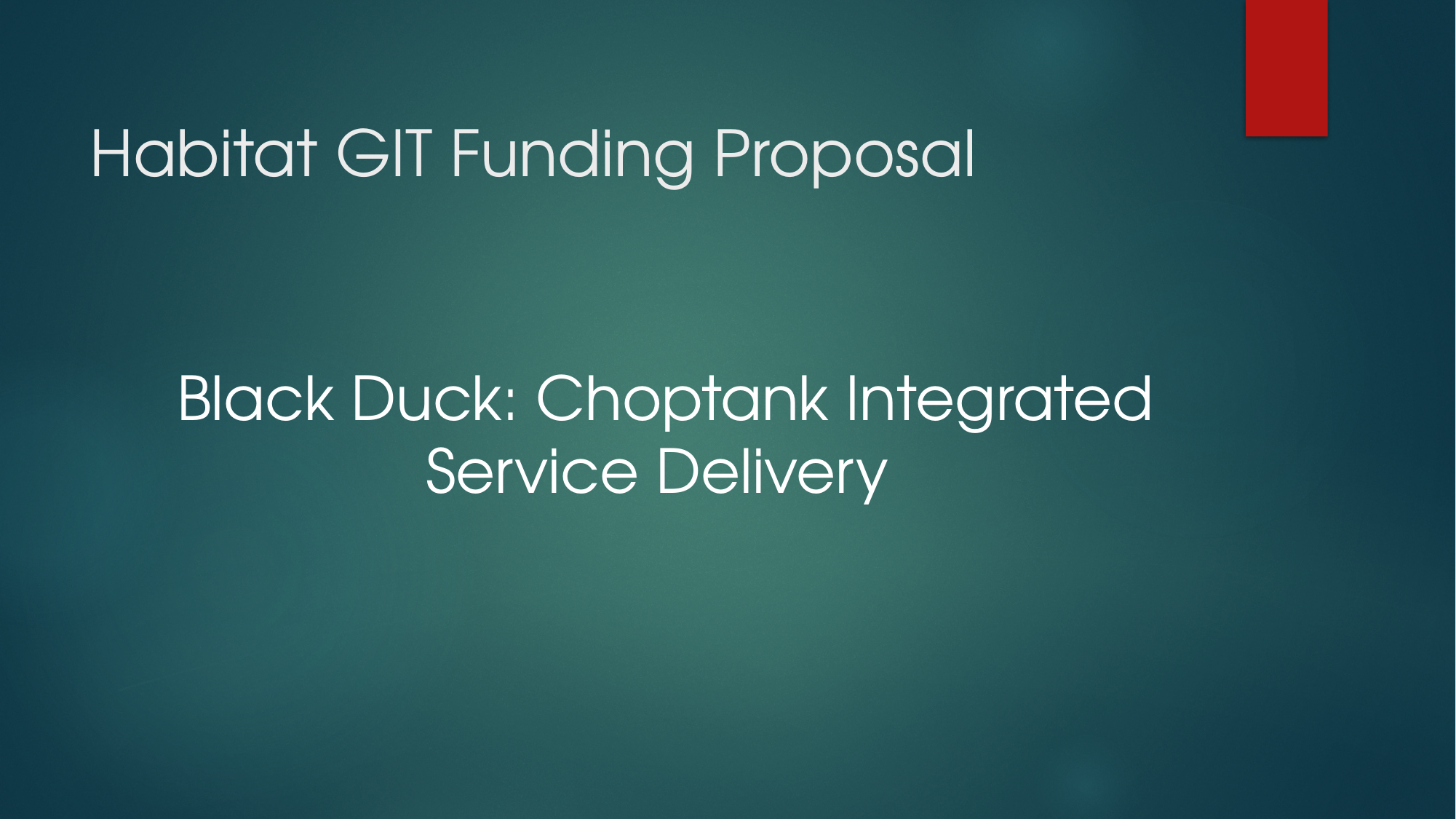

# Habitat GIT Funding Proposal
Black Duck: Choptank Integrated Service Delivery